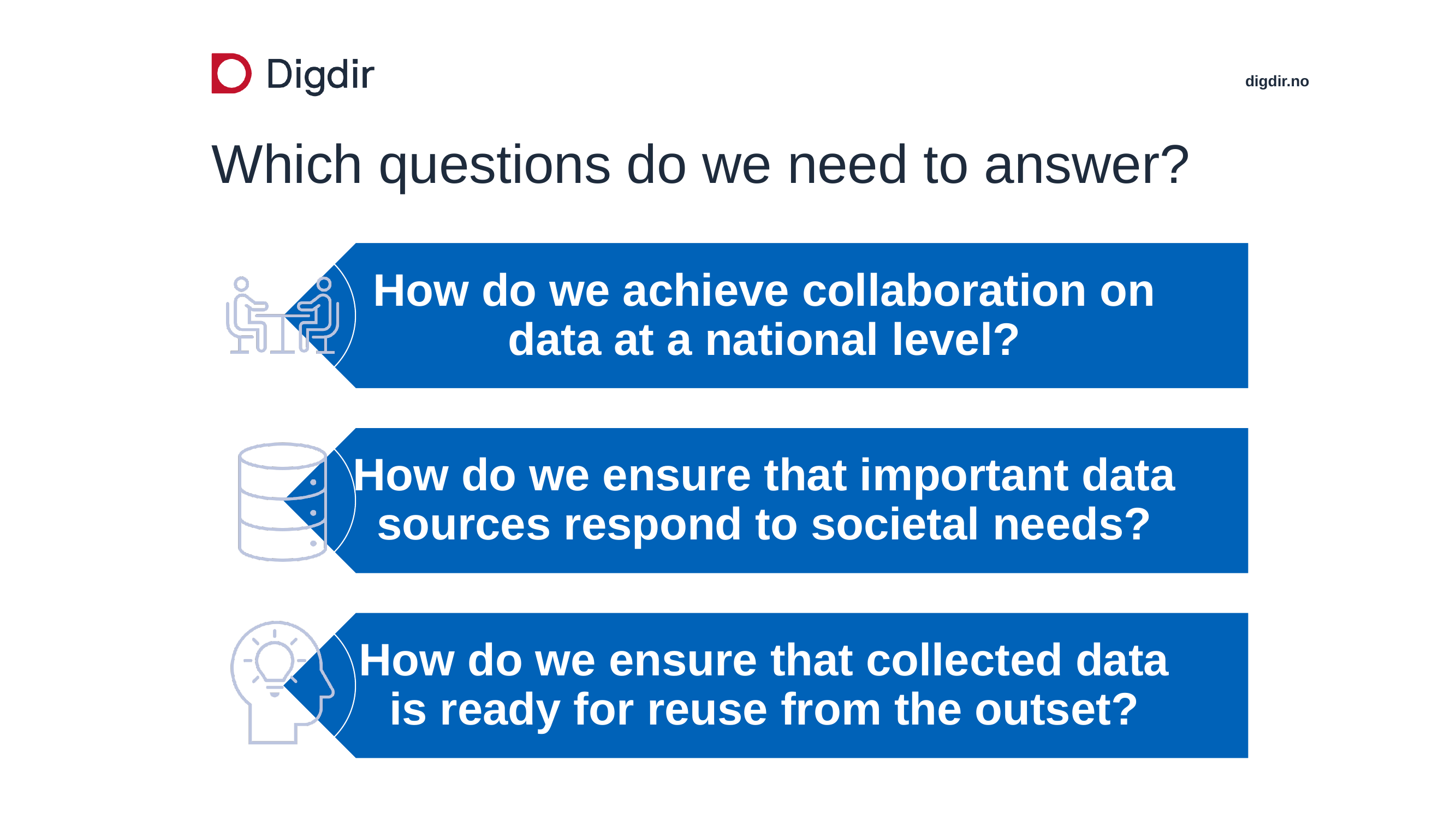

# Which questions do we need to answer?
How do we achieve collaboration on data at a national level?
How do we ensure that important data sources respond to societal needs?
How do we ensure that collected data is ready for reuse from the outset?